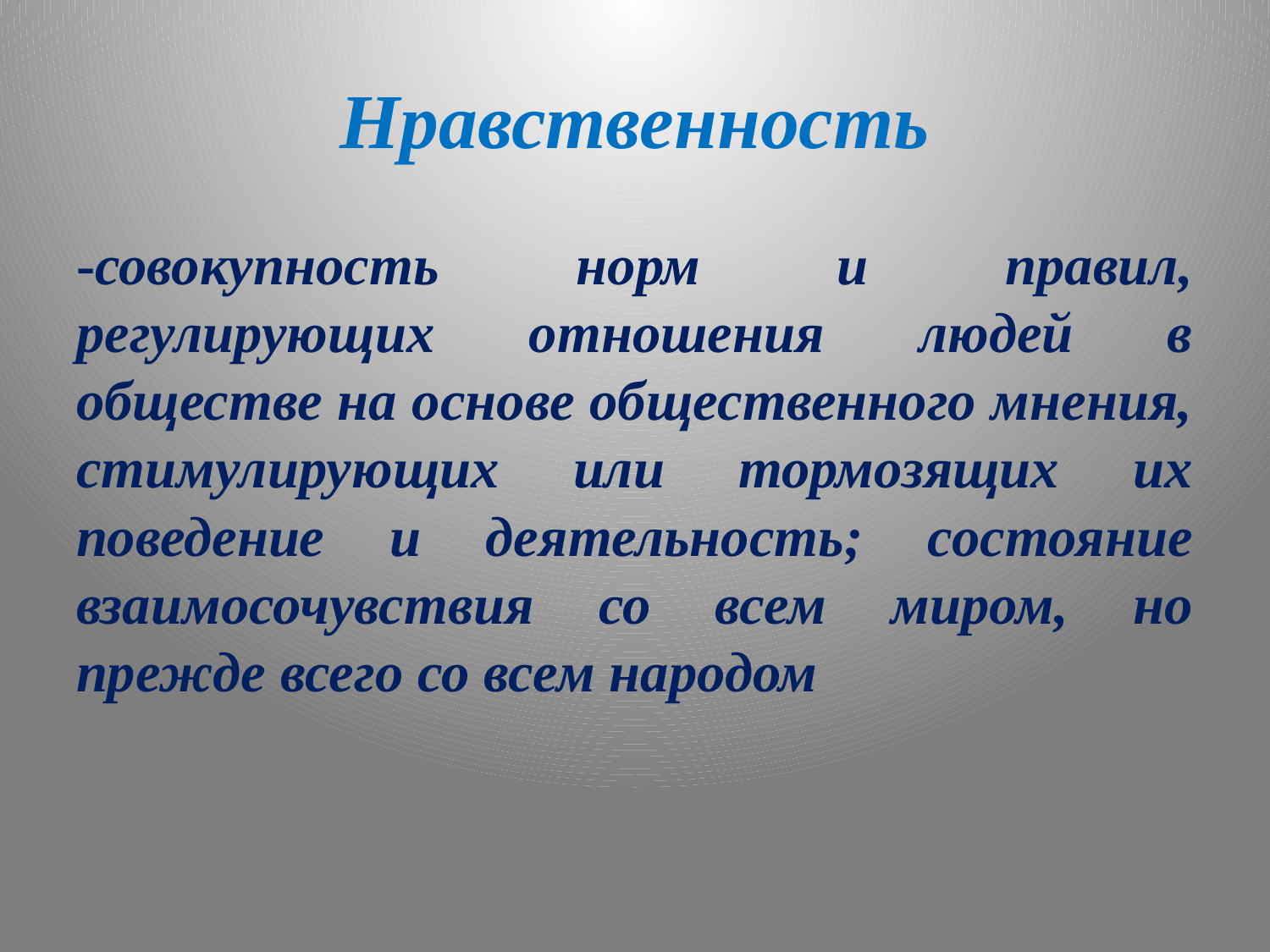

# Нравственность
-совокупность норм и правил, регулирующих отношения людей в обществе на основе общественного мнения, стимулирующих или тормозящих их поведение и деятельность; состояние взаимосочувствия со всем миром, но прежде всего со всем народом